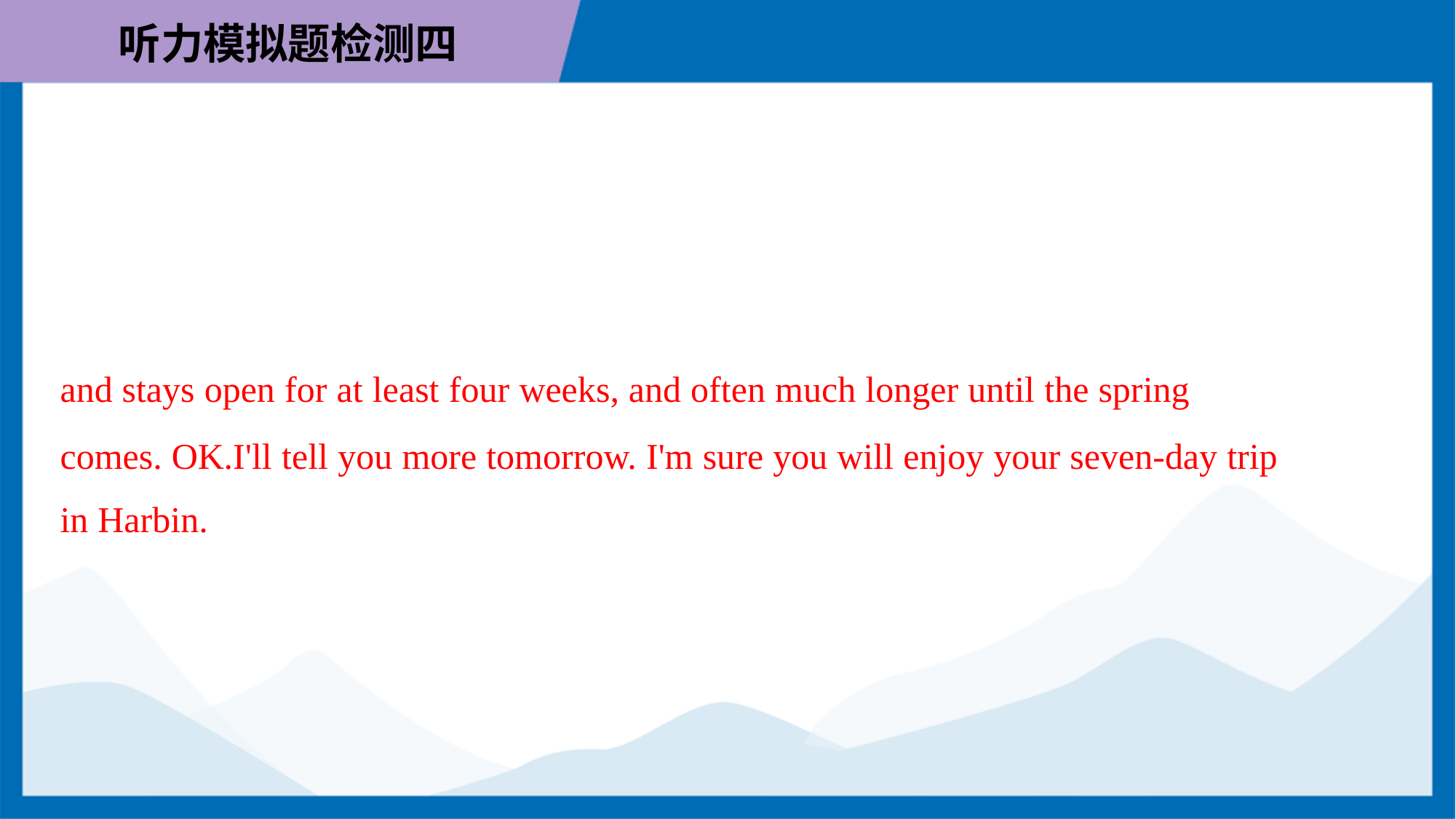

and stays open for at least four weeks, and often much longer until the spring
comes. OK.I'll tell you more tomorrow. I'm sure you will enjoy your seven-day trip
in Harbin.